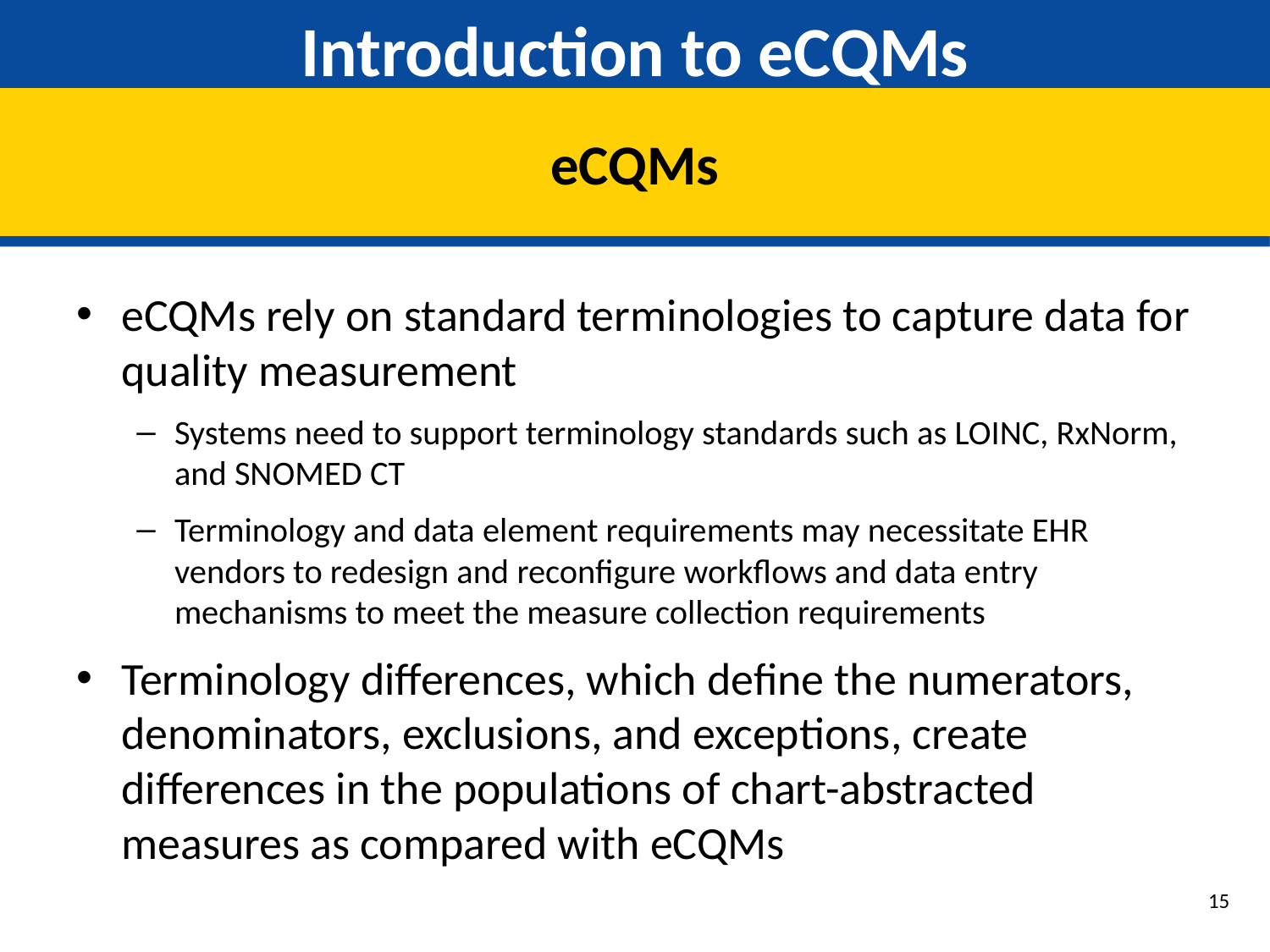

# Introduction to eCQMs
eCQMs
eCQMs rely on standard terminologies to capture data for quality measurement
Systems need to support terminology standards such as LOINC, RxNorm, and SNOMED CT
Terminology and data element requirements may necessitate EHR vendors to redesign and reconfigure workflows and data entry mechanisms to meet the measure collection requirements
Terminology differences, which define the numerators, denominators, exclusions, and exceptions, create differences in the populations of chart-abstracted measures as compared with eCQMs